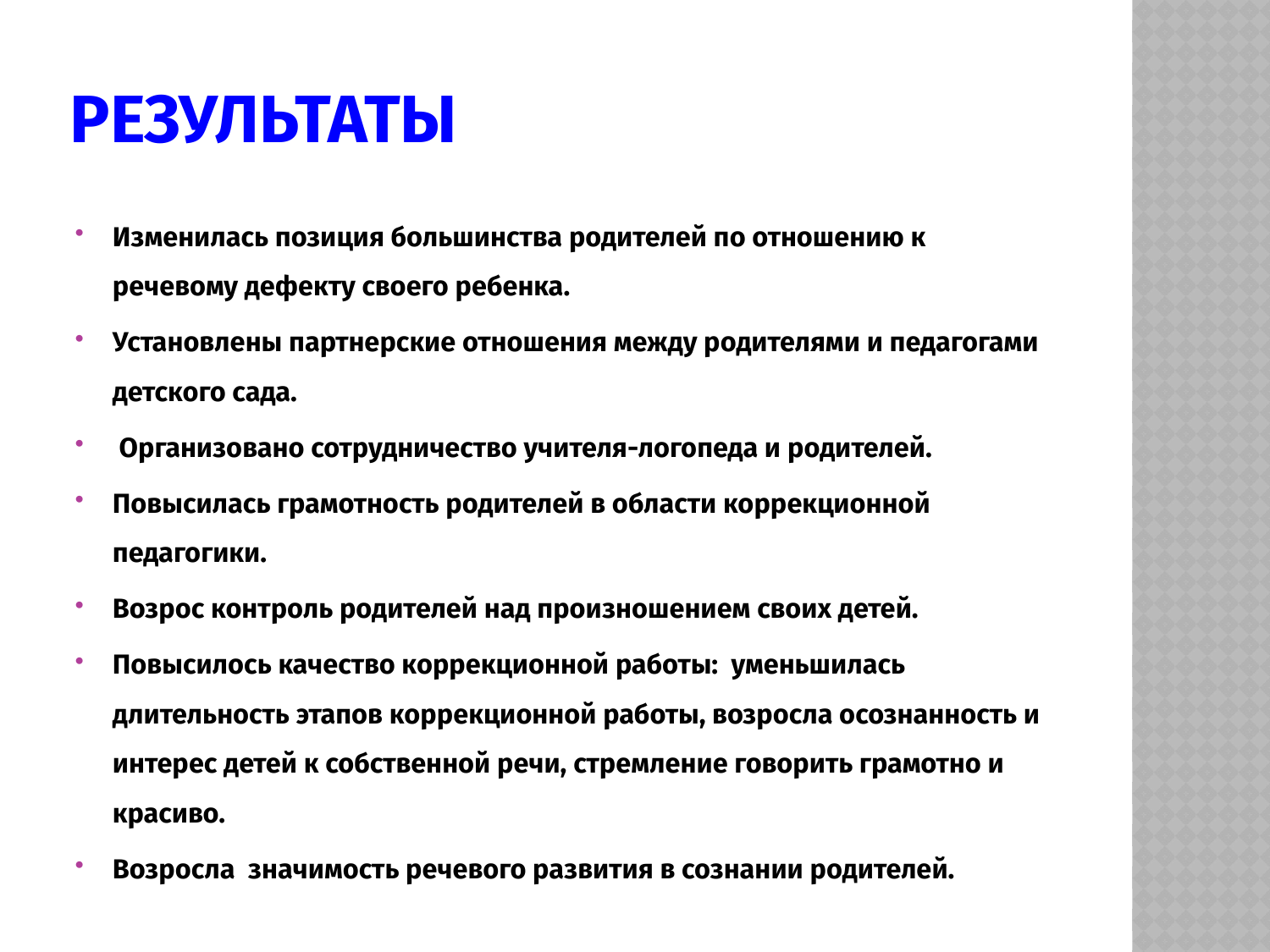

# результаты
Изменилась позиция большинства родителей по отношению к речевому дефекту своего ребенка.
Установлены партнерские отношения между родителями и педагогами детского сада.
 Организовано сотрудничество учителя-логопеда и родителей.
Повысилась грамотность родителей в области коррекционной педагогики.
Возрос контроль родителей над произношением своих детей.
Повысилось качество коррекционной работы:  уменьшилась длительность этапов коррекционной работы, возросла осознанность и интерес детей к собственной речи, стремление говорить грамотно и красиво.
Возросла  значимость речевого развития в сознании родителей.